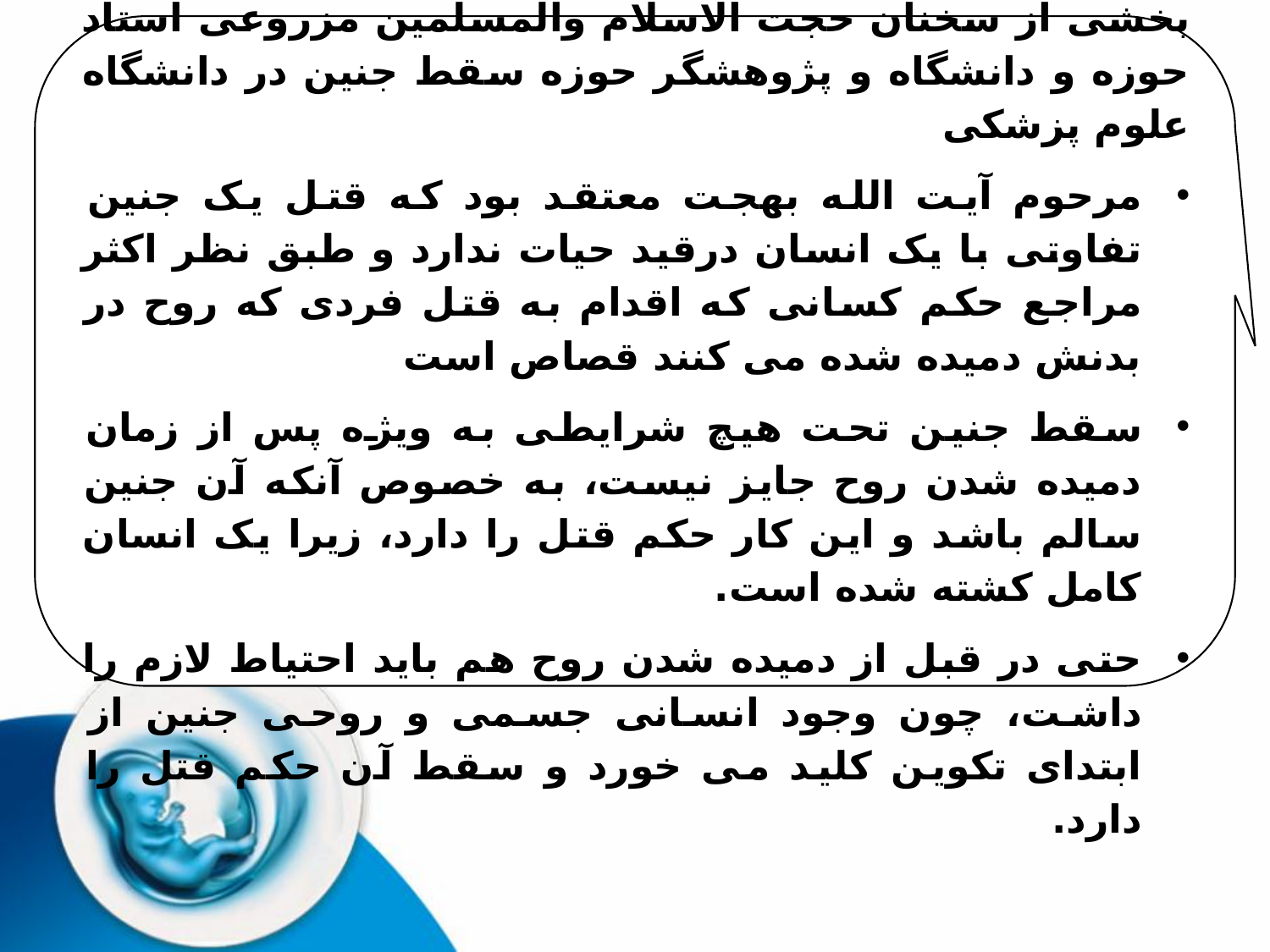

تبیین حرمت سقط جنین توسط فعالان حوزوی و دانشگاهی
بخشی از سخنان حجت الاسلام والمسلمین مزروعی استاد حوزه و دانشگاه و پژوهشگر حوزه سقط جنین در دانشگاه علوم پزشکی
مرحوم آیت الله بهجت معتقد بود که قتل یک جنین تفاوتی با یک انسان درقید حیات ندارد و طبق نظر اکثر مراجع حکم کسانی که اقدام به قتل فردی که روح در بدنش دمیده شده می کنند قصاص است
سقط جنین تحت هیچ شرایطی به ویژه پس از زمان دمیده شدن روح جایز نیست، به خصوص آنکه آن جنین سالم باشد و این کار حکم قتل را دارد، زیرا یک انسان کامل کشته شده است.
حتی در قبل از دمیده شدن روح هم باید احتیاط لازم را داشت، چون وجود انسانی جسمی و روحی جنین از ابتدای تکوین کلید می خورد و سقط آن حکم قتل را دارد.